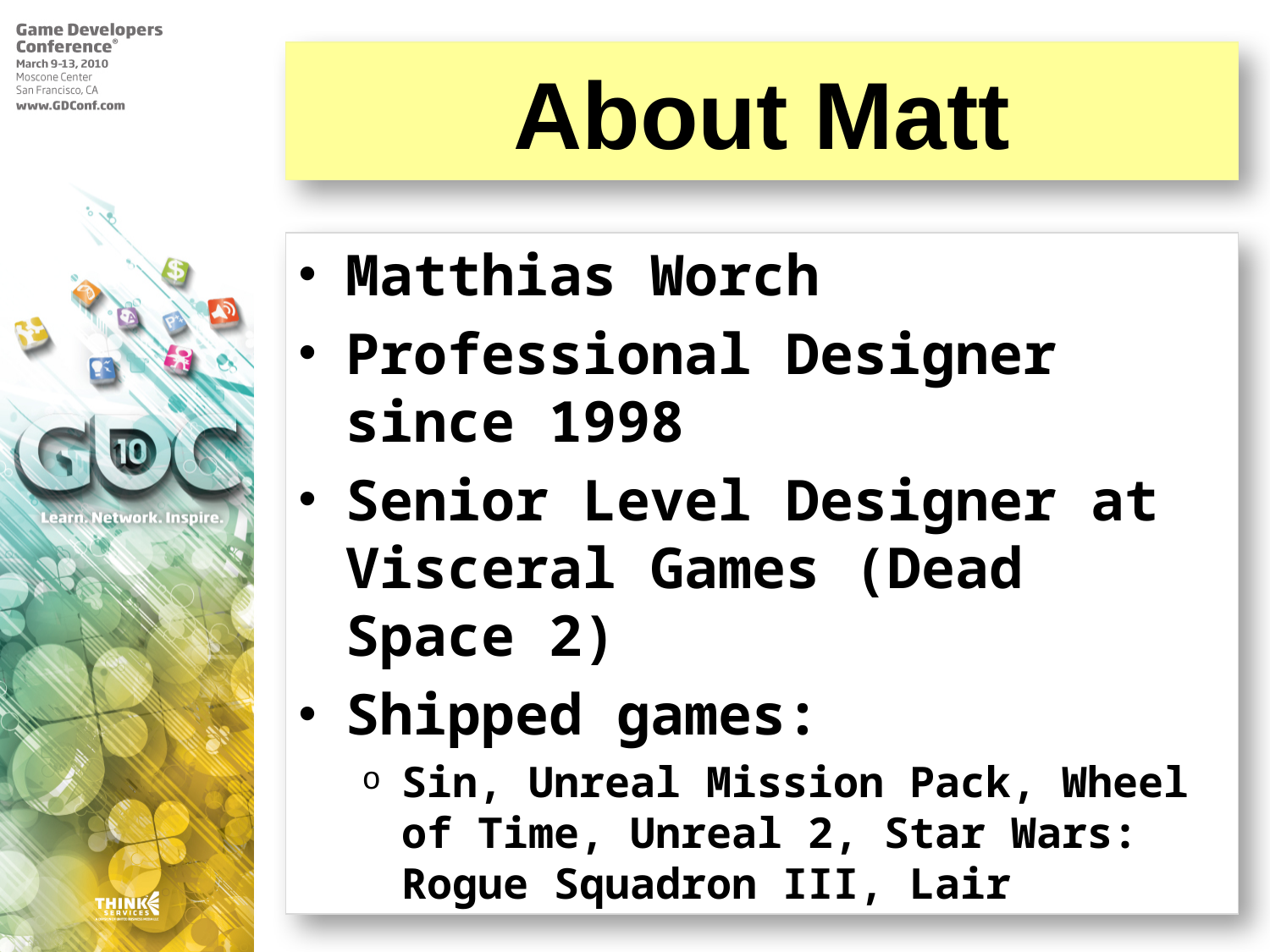

# About Matt
Matthias Worch
Professional Designer since 1998
Senior Level Designer at Visceral Games (Dead Space 2)
Shipped games:
Sin, Unreal Mission Pack, Wheel of Time, Unreal 2, Star Wars: Rogue Squadron III, Lair